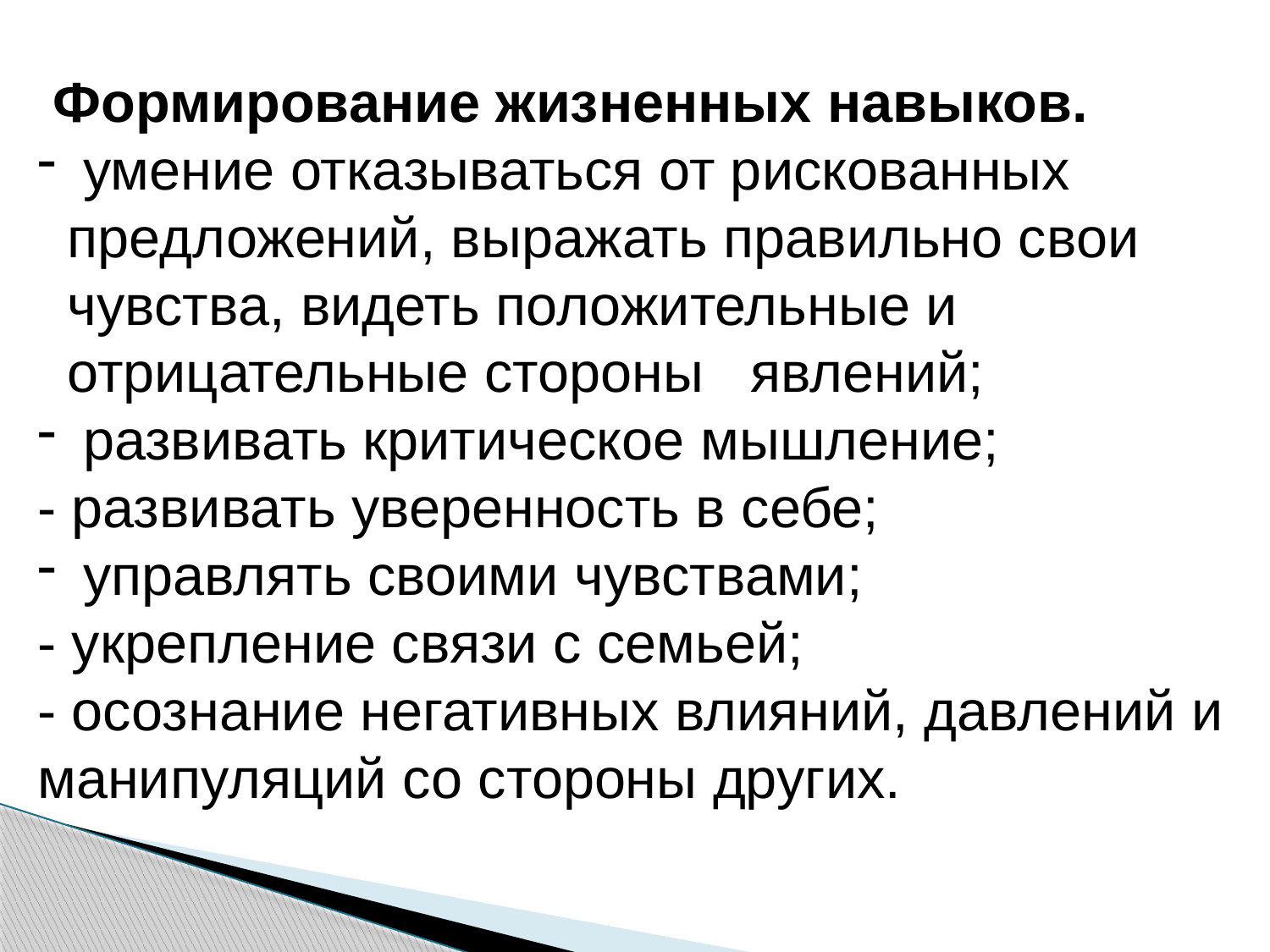

Формирование жизненных навыков.
 умение отказываться от рискованных предложений, выражать правильно свои чувства, видеть положительные и отрицательные стороны   явлений;
 развивать критическое мышление;
- развивать уверенность в себе;
 управлять своими чувствами;
- укрепление связи с семьей;
- осознание негативных влияний, давлений и манипуляций со стороны других.